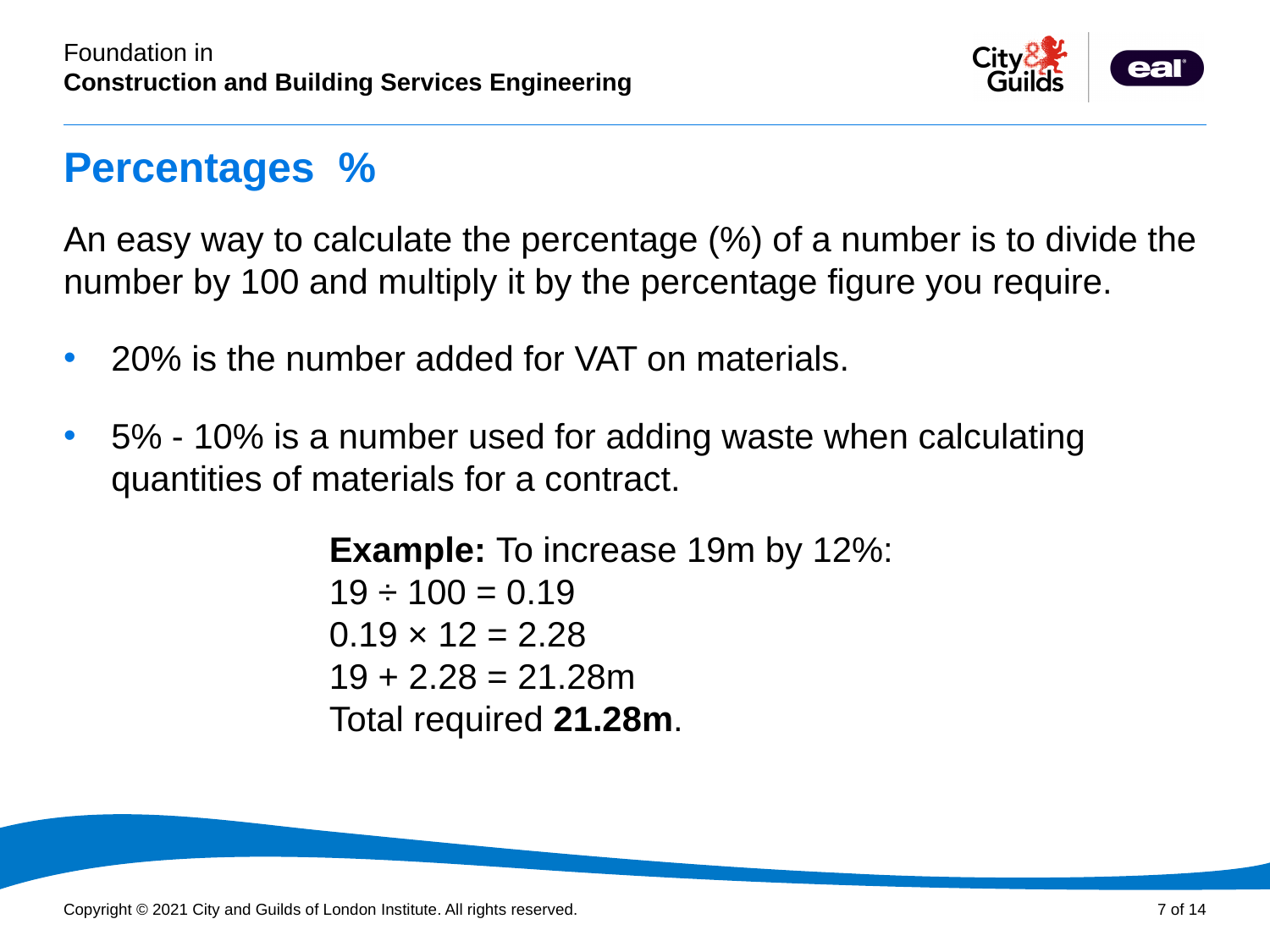

# Percentages  %
An easy way to calculate the percentage (%) of a number is to divide the number by 100 and multiply it by the percentage figure you require.
20% is the number added for VAT on materials.
5% - 10% is a number used for adding waste when calculating quantities of materials for a contract.
Example: To increase 19m by 12%:
19 ÷ 100 = 0.19
0.19 × 12 = 2.28
19 + 2.28 = 21.28m
Total required 21.28m.